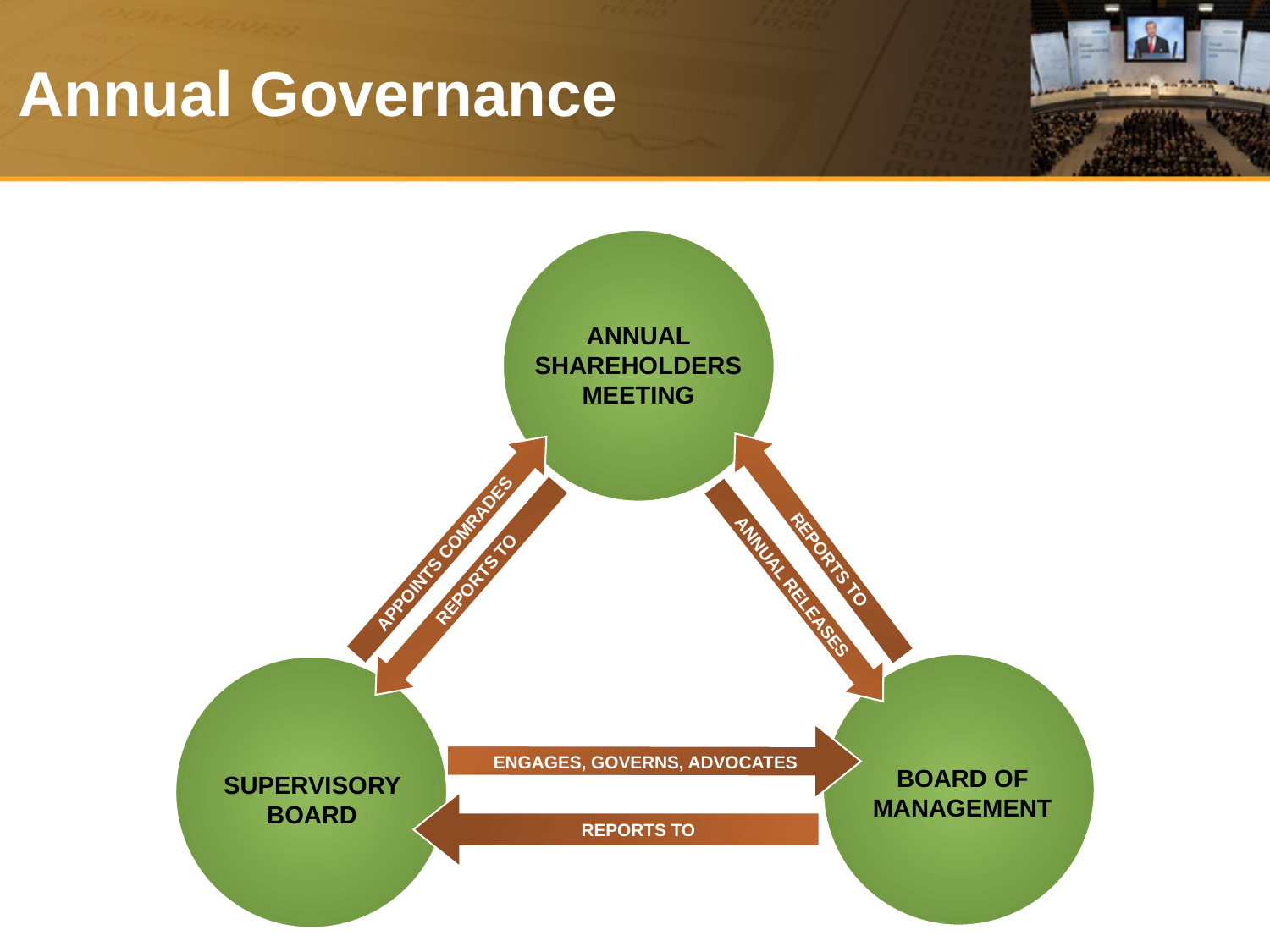

Annual Governance

ANNUAL SHAREHOLDERS MEETING
APPOINTS COMRADES
REPORTS TO
REPORTS TO
ANNUAL RELEASES
ENGAGES, GOVERNS, ADVOCATES
SUPERVISORY BOARD
REPORTS TO
BOARD OF MANAGEMENT